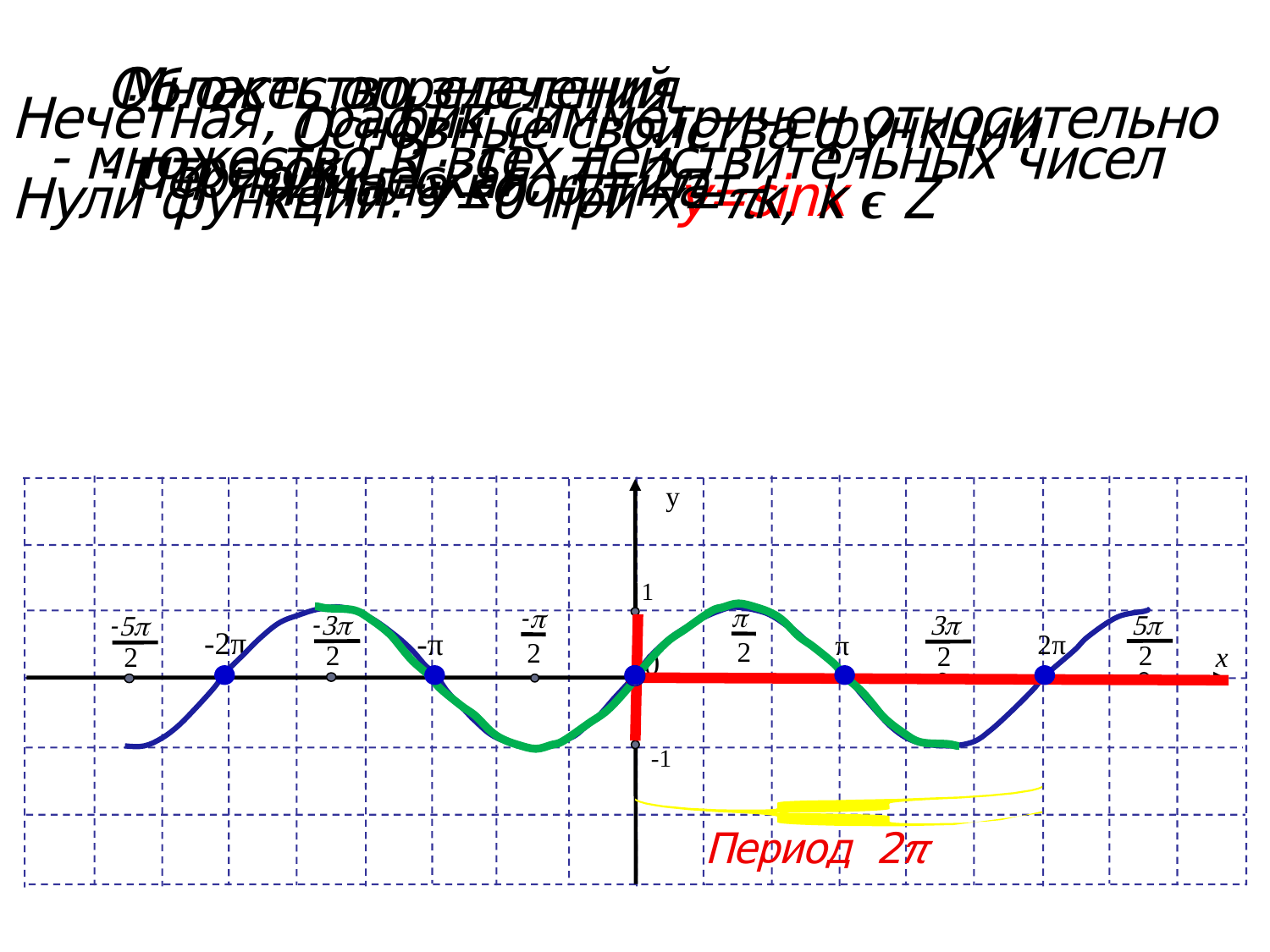

Область определения
Множество значений
Нечётная
, график симметричен относительно начала координат
Основные свойства функции              у=sinx

- множество R всех действительных чисел
- отрезок [-1; 1]
Периодическая
, Т=2π
Нули функции:
У=0 при х=πk, k ϵ Z

y

 1

 -1
π

2

-π

2

 5π
2

-3π
2

 3π
2

-5π
2

-2π

 -π

  2π

  π

0
x

{
Период  2π